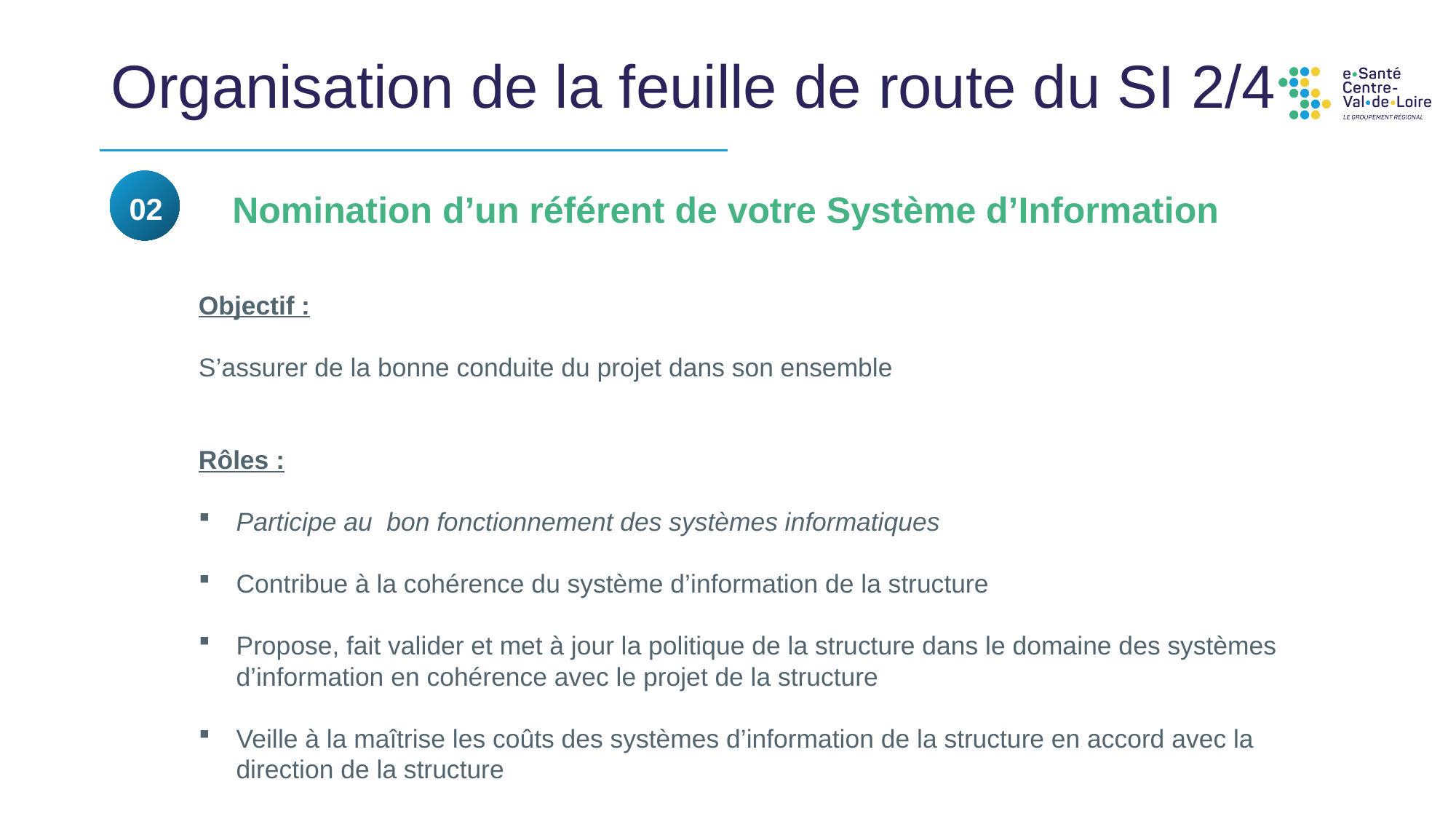

# Organisation de la feuille de route du SI 2/4

Nomination d’un référent de votre Système d’Information

02
Objectif :

S’assurer de la bonne conduite du projet dans son ensemble

Rôles :

Participe au  bon fonctionnement des systèmes informatiques

Contribue à la cohérence du système d’information de la structure

Propose, fait valider et met à jour la politique de la structure dans le domaine des systèmes d’information en cohérence avec le projet de la structure

Veille à la maîtrise les coûts des systèmes d’information de la structure en accord avec la direction de la structure